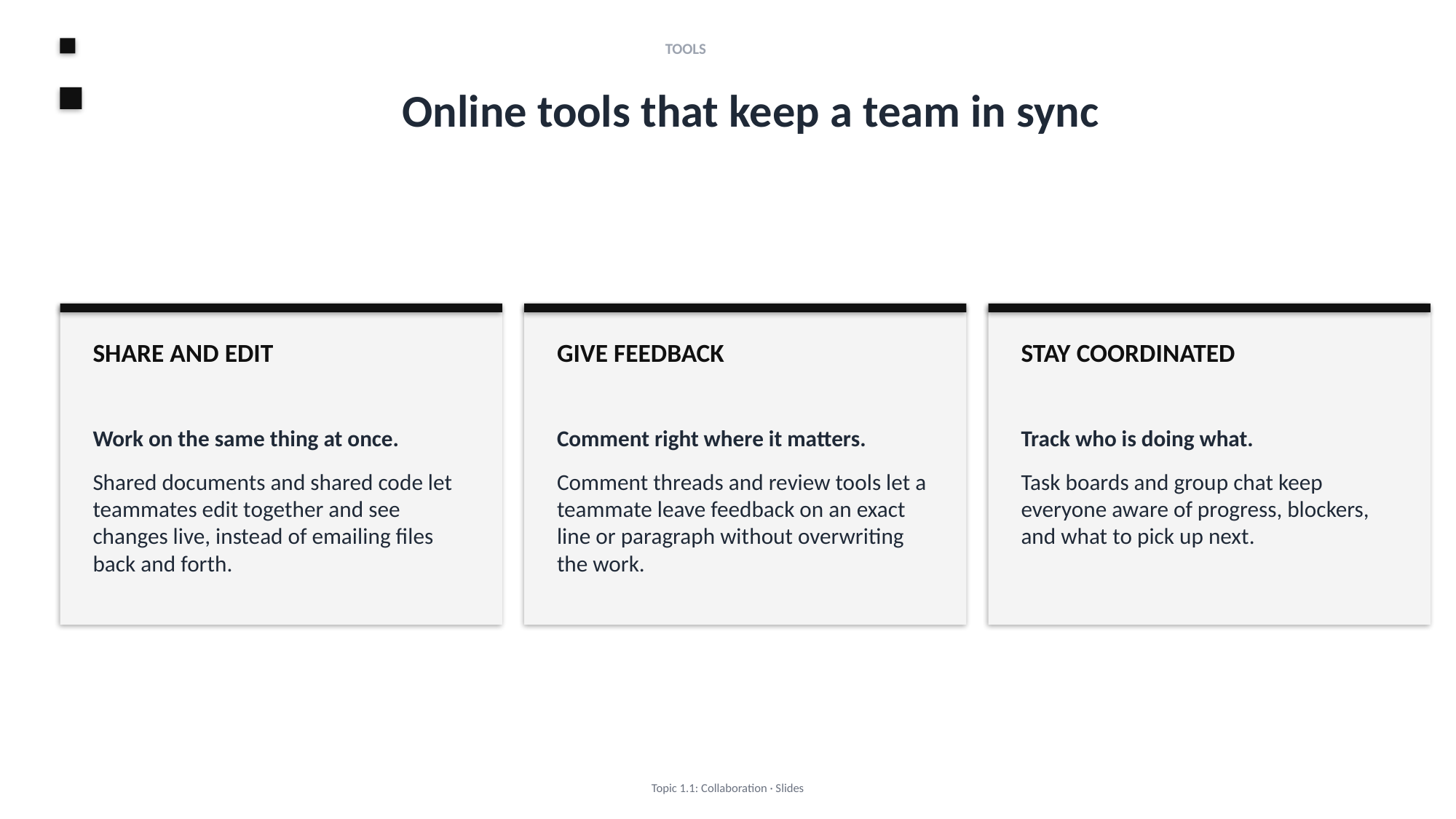

TOOLS

Online tools that keep a team in sync

SHARE AND EDIT
GIVE FEEDBACK
STAY COORDINATED
Work on the same thing at once.
Comment right where it matters.
Track who is doing what.
Shared documents and shared code let teammates edit together and see changes live, instead of emailing files back and forth.
Comment threads and review tools let a teammate leave feedback on an exact line or paragraph without overwriting the work.
Task boards and group chat keep everyone aware of progress, blockers, and what to pick up next.
Topic 1.1: Collaboration · Slides